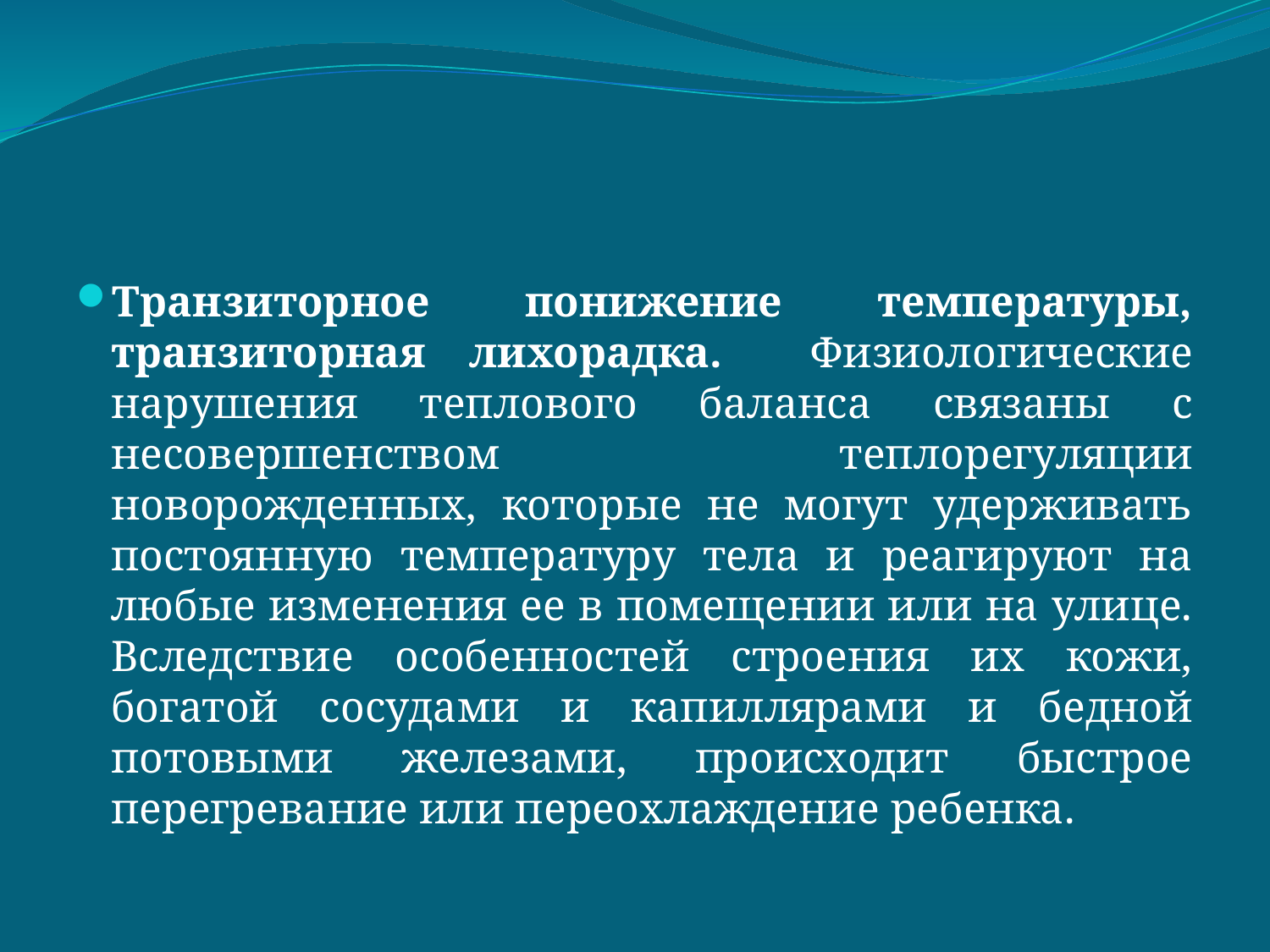

#
Транзиторное понижение температуры, транзиторная лихорадка.  Физиологические нарушения теплового баланса связаны с несовершенством теплорегуляции новорожденных, которые не могут удерживать постоянную температуру тела и реагируют на любые изменения ее в помещении или на улице. Вследствие особенностей строения их кожи, богатой сосудами и капиллярами и бедной потовыми железами, происходит быстрое перегревание или переохлаждение ребенка.